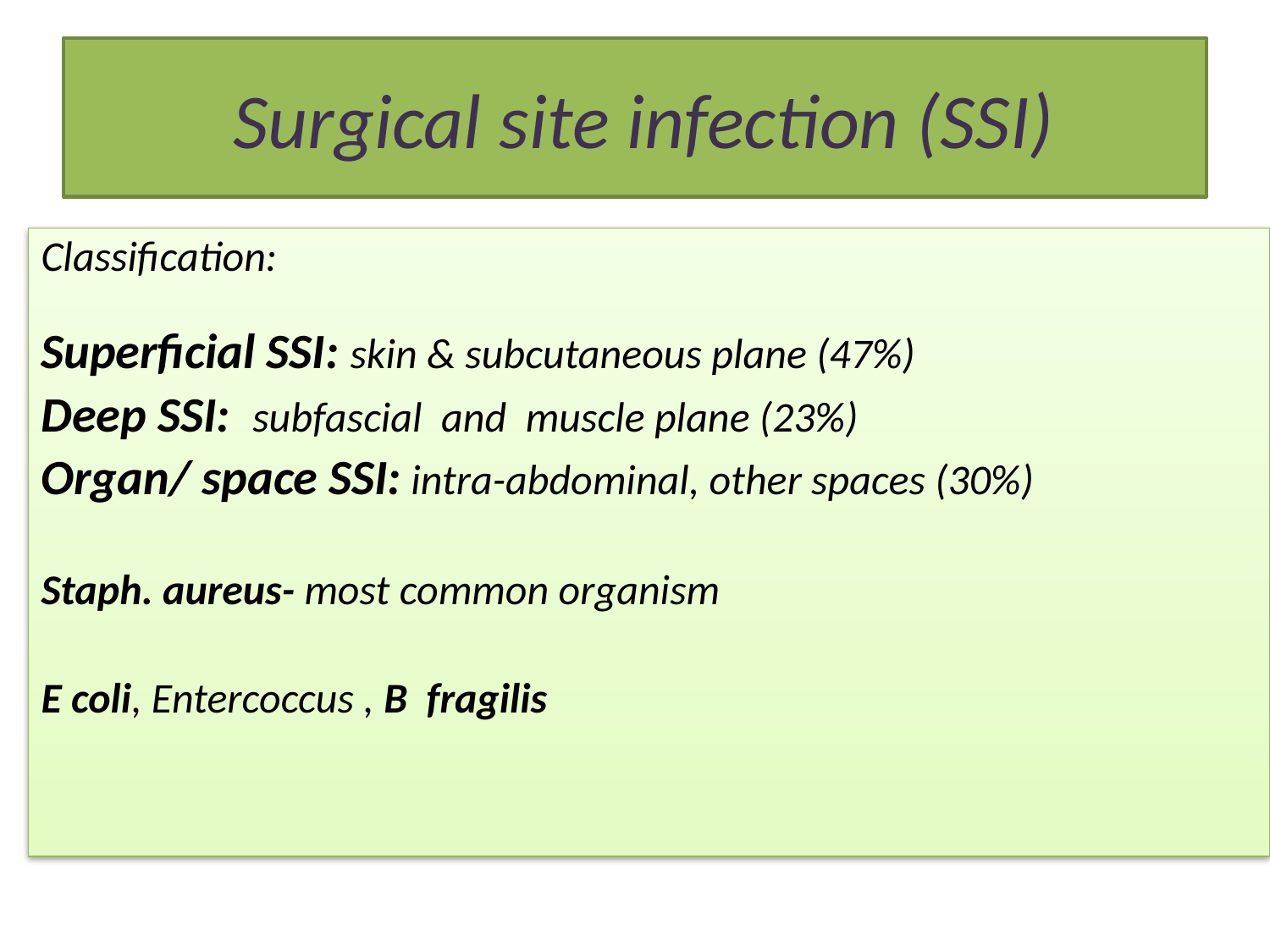

# Surgical site infection (SSI)
Classification:

Superficial SSI: skin & subcutaneous plane (47%)
Deep SSI:  subfascial  and  muscle plane (23%)
Organ/ space SSI: intra-abdominal, other spaces (30%)

Staph. aureus- most common organism

E coli, Entercoccus , B  fragilis